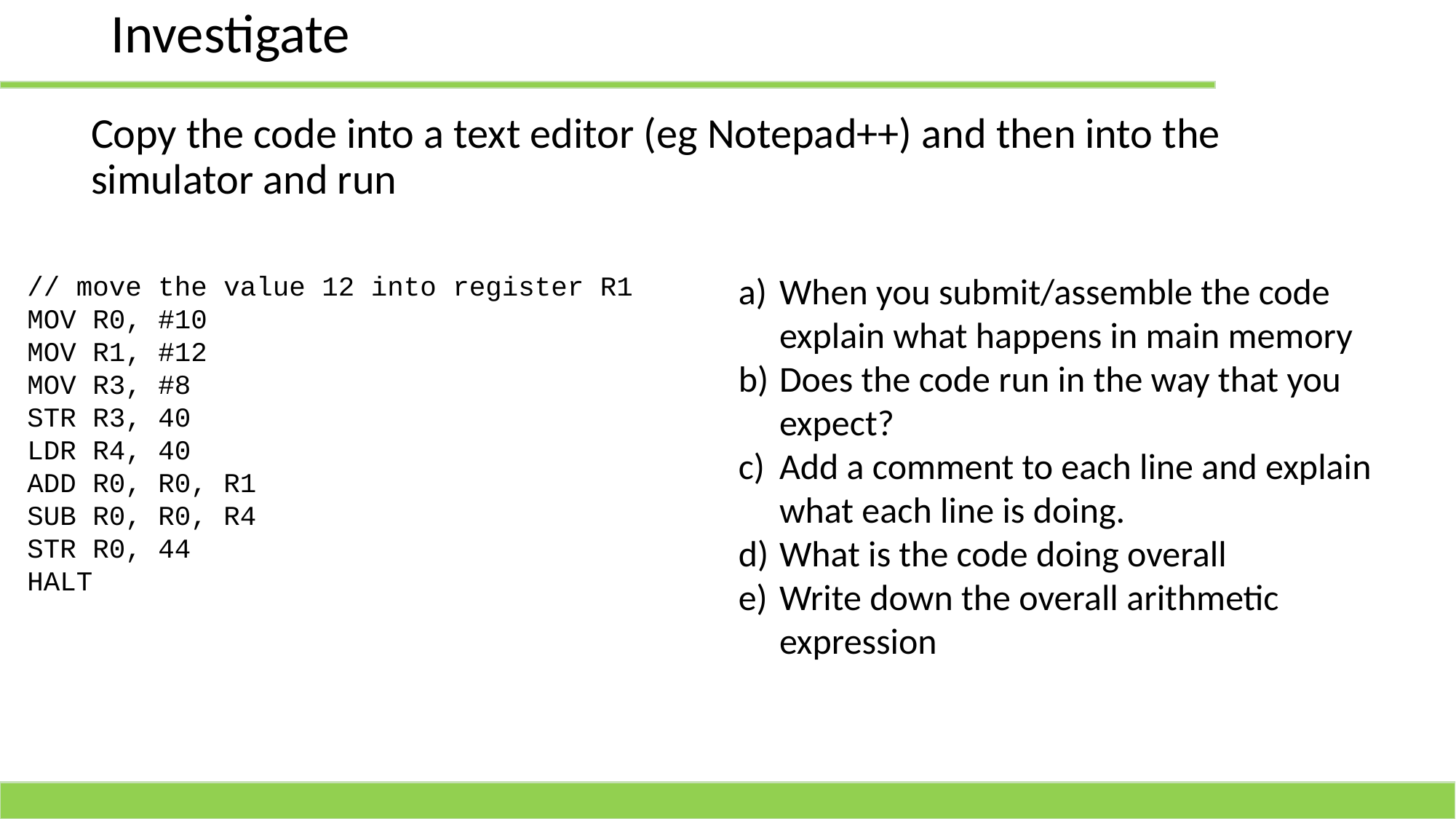

Investigate
# Copy the code into a text editor (eg Notepad++) and then into the simulator and run
// move the value 12 into register R1
MOV R0, #10
MOV R1, #12
MOV R3, #8
STR R3, 40
LDR R4, 40
ADD R0, R0, R1
SUB R0, R0, R4
STR R0, 44
HALT
When you submit/assemble the code explain what happens in main memory
Does the code run in the way that you expect?
Add a comment to each line and explain what each line is doing.
What is the code doing overall
Write down the overall arithmetic expression